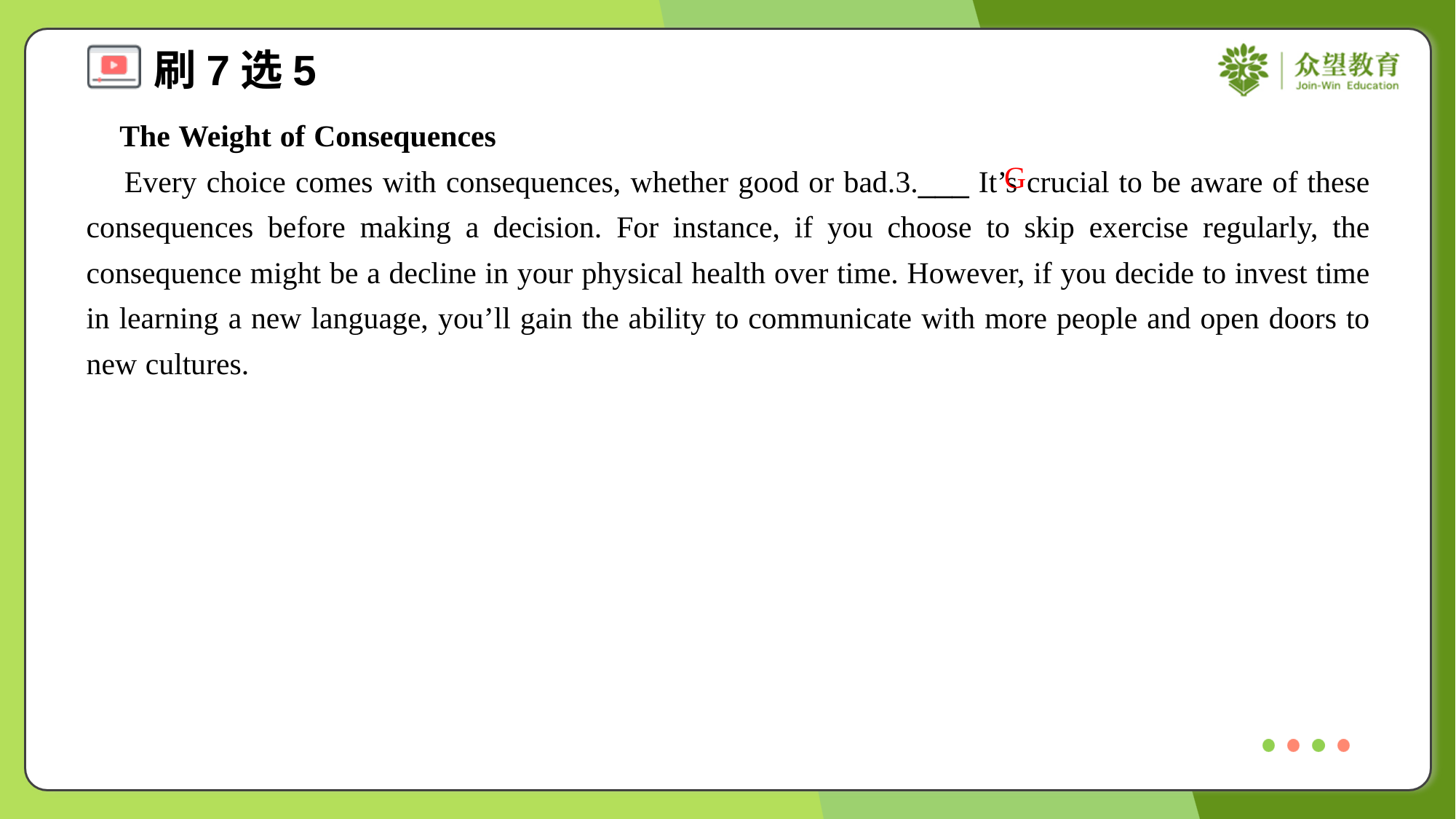

The Weight of Consequences
    Every choice comes with consequences, whether good or bad.3.___ It’s crucial to be aware of these consequences before making a decision. For instance, if you choose to skip exercise regularly, the consequence might be a decline in your physical health over time. However, if you decide to invest time in learning a new language, you’ll gain the ability to communicate with more people and open doors to new cultures.
G